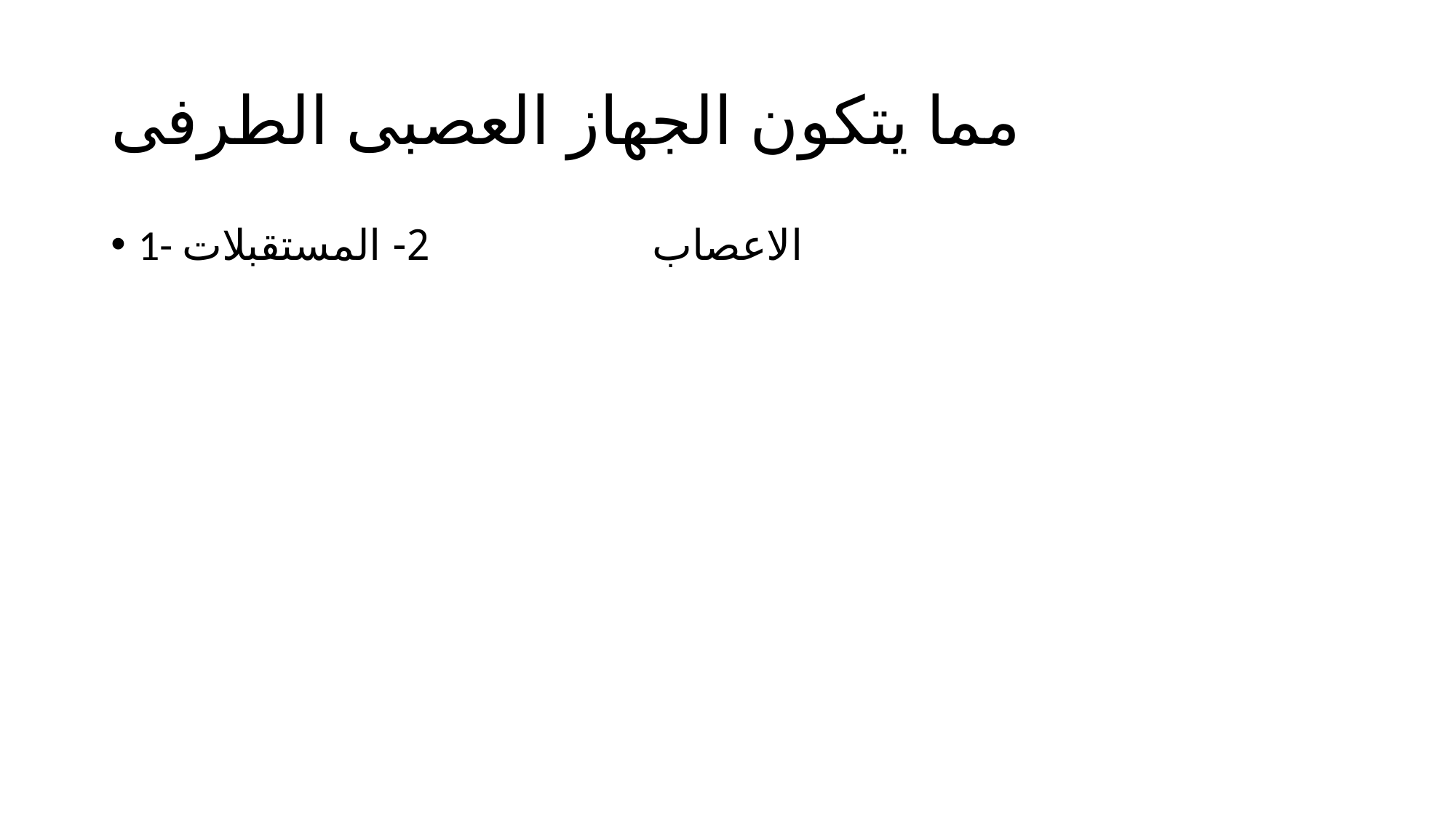

# مما يتكون الجهاز العصبى الطرفى
1- الاعصاب                    2- المستقبلات